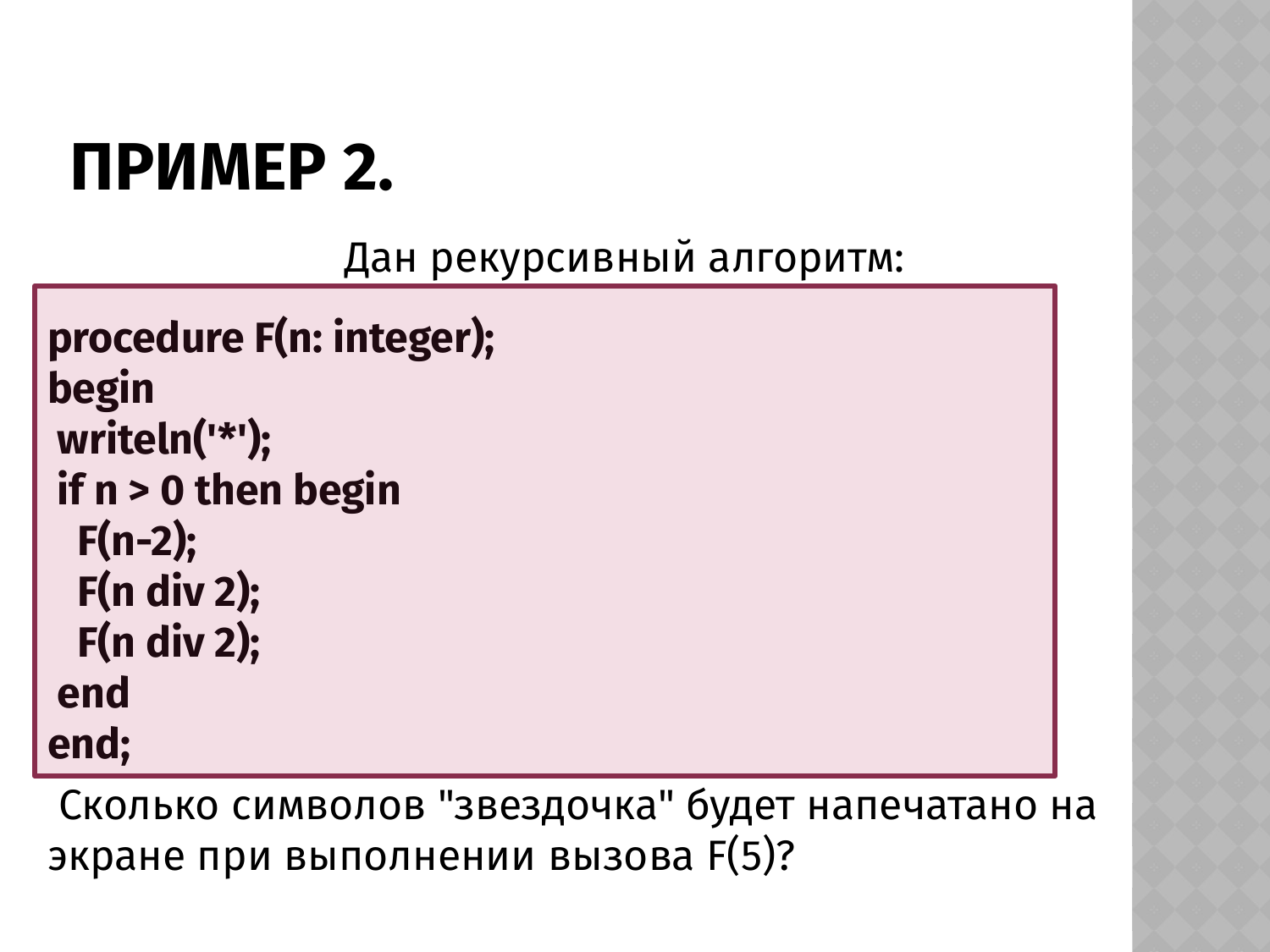

# ПРИМЕР 2.
Дан рекурсивный алгоритм:

procedure F(n: integer);
begin
 writeln('*');
 if n > 0 then begin
   F(n-2);
   F(n div 2);
   F(n div 2);
 end
end;
 Сколько символов "звездочка" будет напечатано на экране при выполнении вызова F(5)?